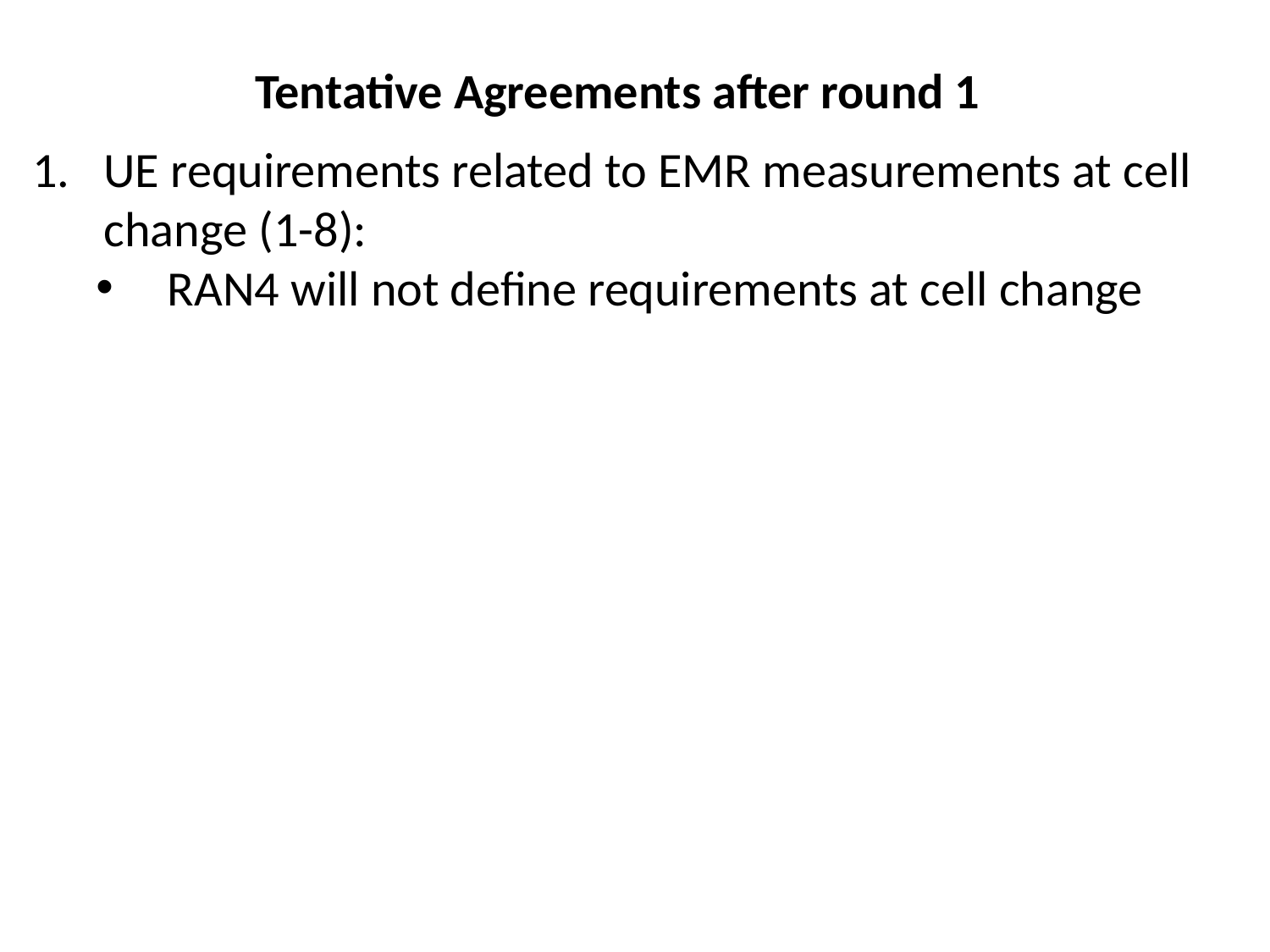

# Tentative Agreements after round 1
UE requirements related to EMR measurements at cell change (1-8):
RAN4 will not define requirements at cell change